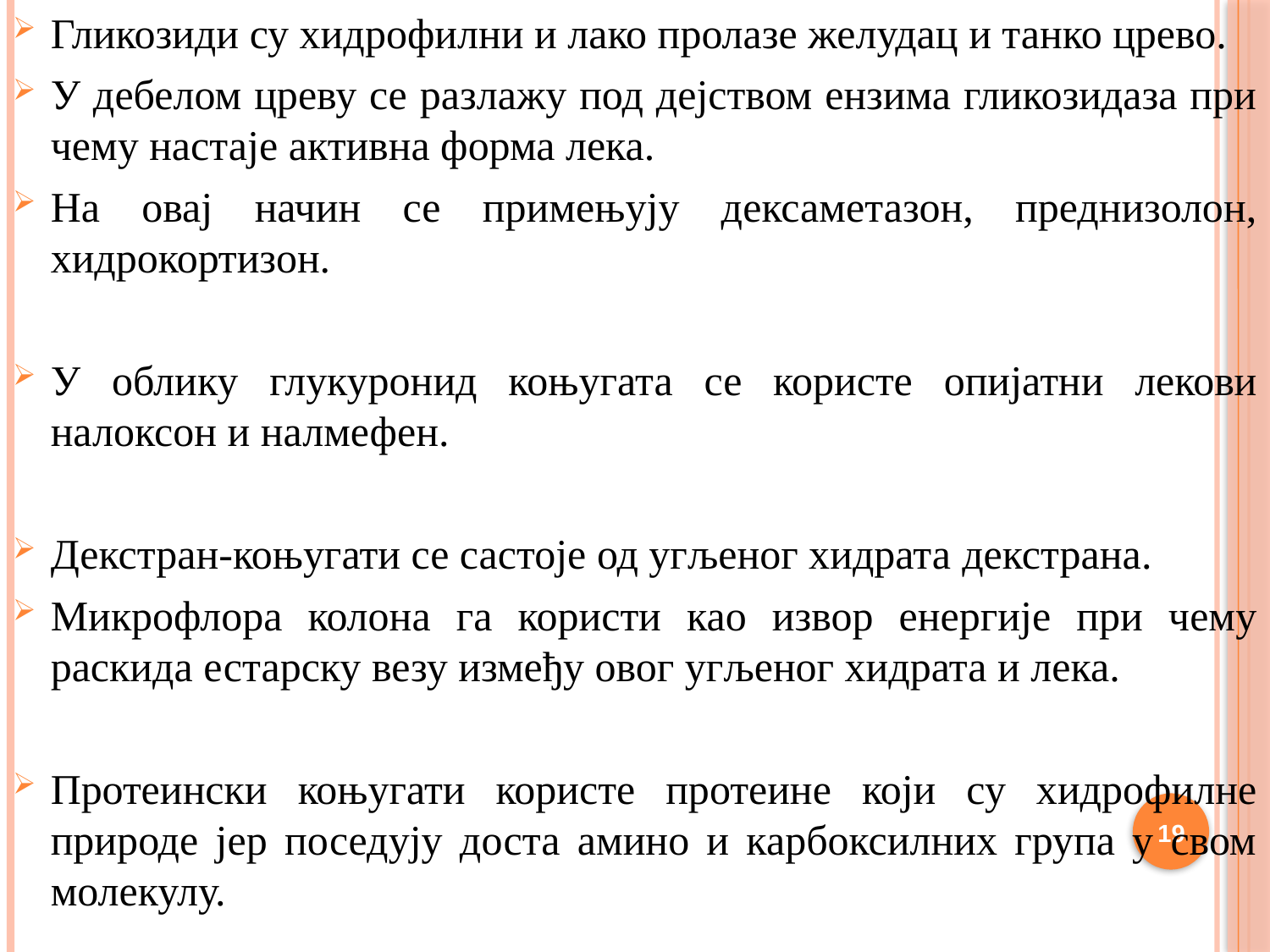

Гликозиди су хидрофилни и лако пролазе желудац и танко црево.
У дебелом цреву се разлажу под дејством ензима гликозидаза при чему настаје активна форма лека.
На овај начин се примењују дексаметазон, преднизолон, хидрокортизон.

У облику глукуронид коњугата се користе опијатни лекови налоксон и налмефен.

Декстран-коњугати се састоје од угљеног хидрата декстрана.
Микрофлора колона га користи као извор енергије при чему раскида естарску везу између овог угљеног хидрата и лека.

Протеински коњугати користе протеине који су хидрофилне природе јер поседују доста амино и карбоксилних група у свом молекулу.
19